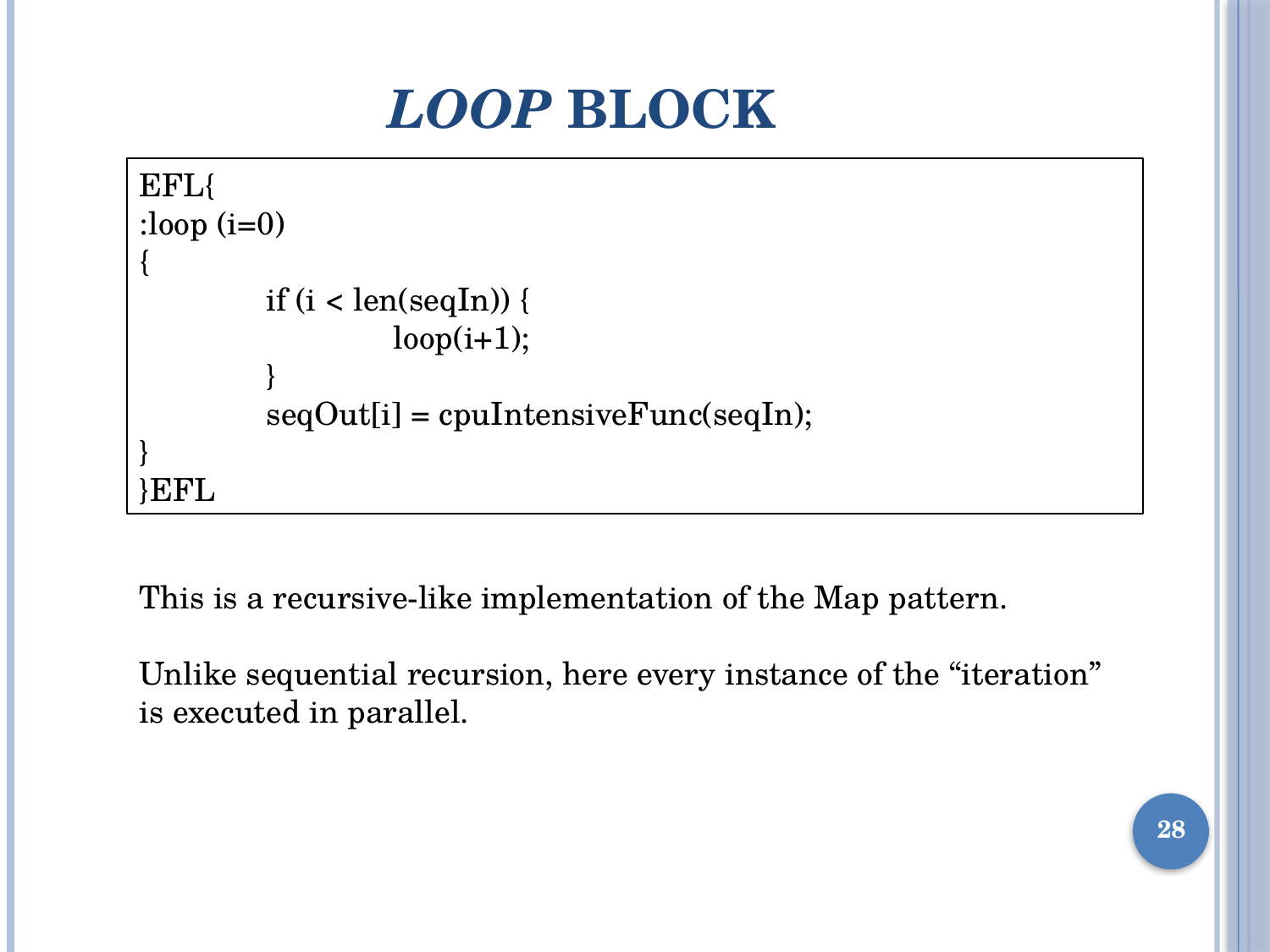

# loop block
EFL{
:loop (i=0)
{
	if (i < len(seqIn)) {
		loop(i+1);
	}
	seqOut[i] = cpuIntensiveFunc(seqIn);
}
}EFL
This is a recursive-like implementation of the Map pattern.

Unlike sequential recursion, here every instance of the “iteration” is executed in parallel.
28